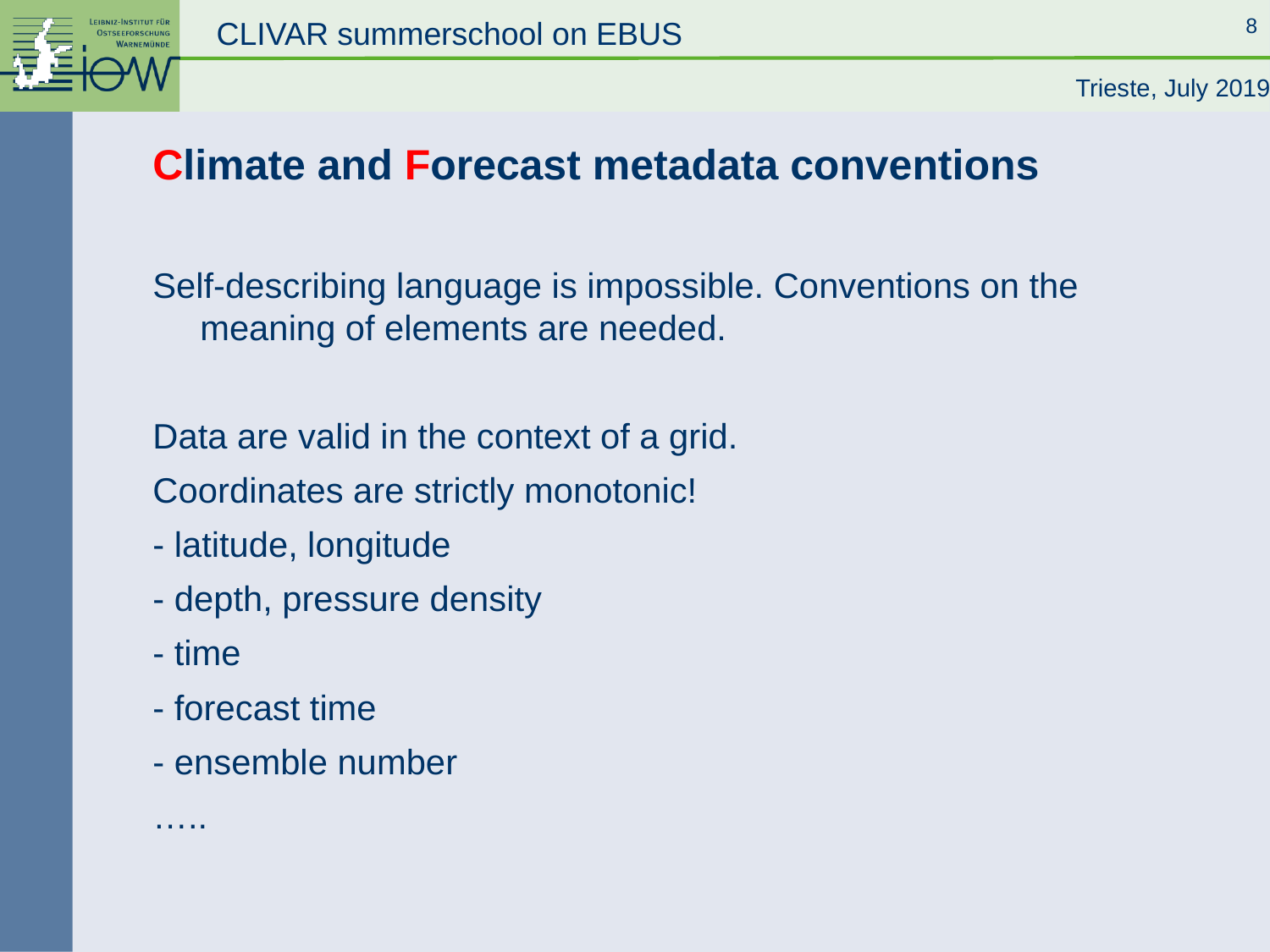

8
Climate and Forecast metadata conventions

Self-describing language is impossible. Conventions on the meaning of elements are needed.

Data are valid in the context of a grid.
Coordinates are strictly monotonic!
- latitude, longitude
- depth, pressure density
- time
- forecast time
- ensemble number
…..